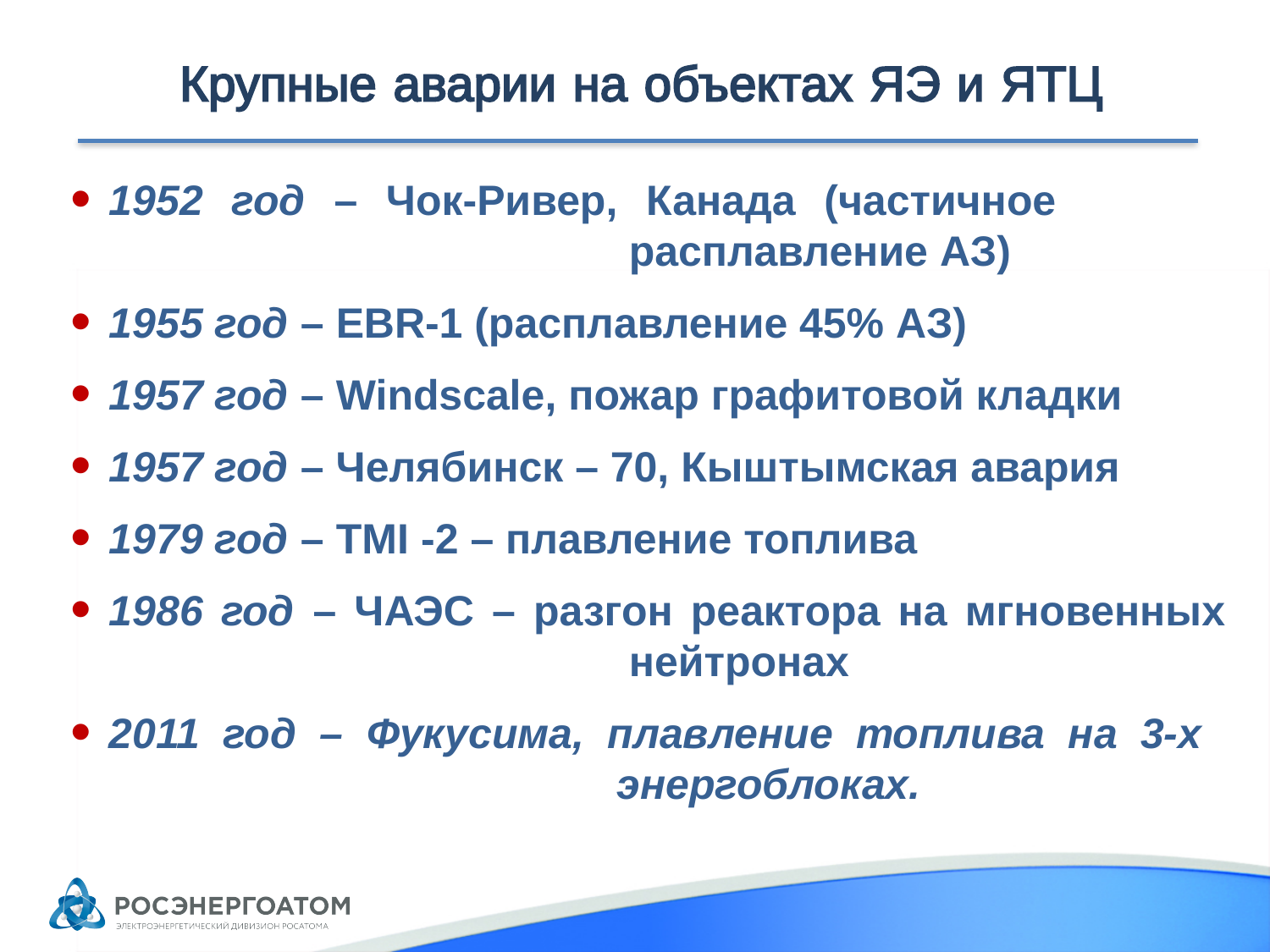

Крупные аварии на объектах ЯЭ и ЯТЦ
1952 год – Чок-Ривер, Канада (частичное 							 расплавление АЗ)
1955 год – EBR-1 (расплавление 45% АЗ)
1957 год – Windscale, пожар графитовой кладки
1957 год – Челябинск – 70, Кыштымская авария
1979 год – TMI -2 – плавление топлива
1986 год – ЧАЭС – разгон реактора на мгновенных 					 нейтронах
2011 год – Фукусима, плавление топлива на 3-х  					энергоблоках.